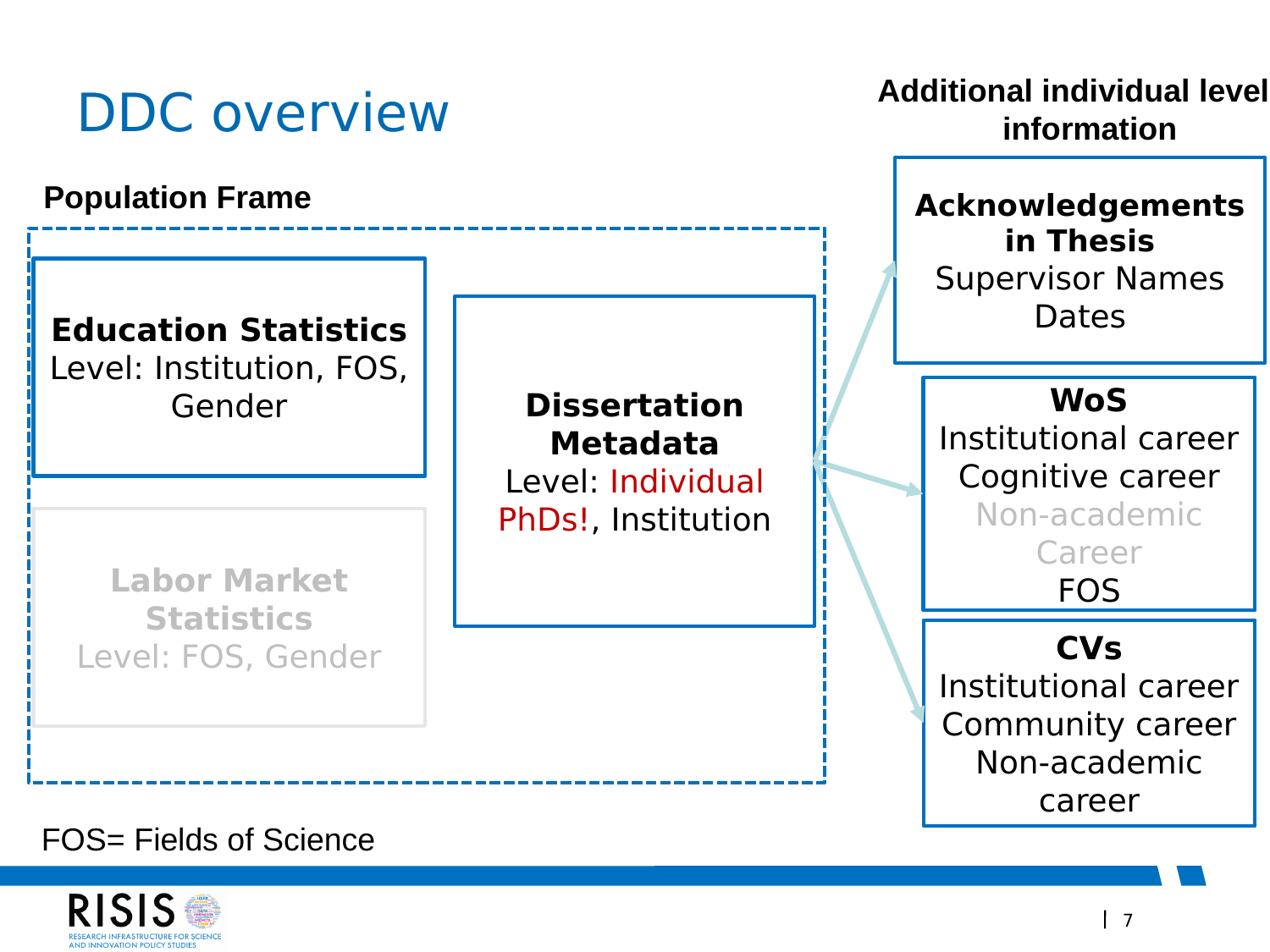

# DDC overview
Additional individual level
information
Acknowledgements in Thesis
Supervisor Names
Dates
Population Frame

Education Statistics
Level: Institution, FOS, Gender
Dissertation Metadata
Level: Individual PhDs!, Institution
WoS
Institutional career
Cognitive career
Non-academic Career
FOS
CVs
Labor Market Statistics
Level: FOS, Gender
CVs
Institutional career
Community career
Non-academic career
FOS= Fields of Science